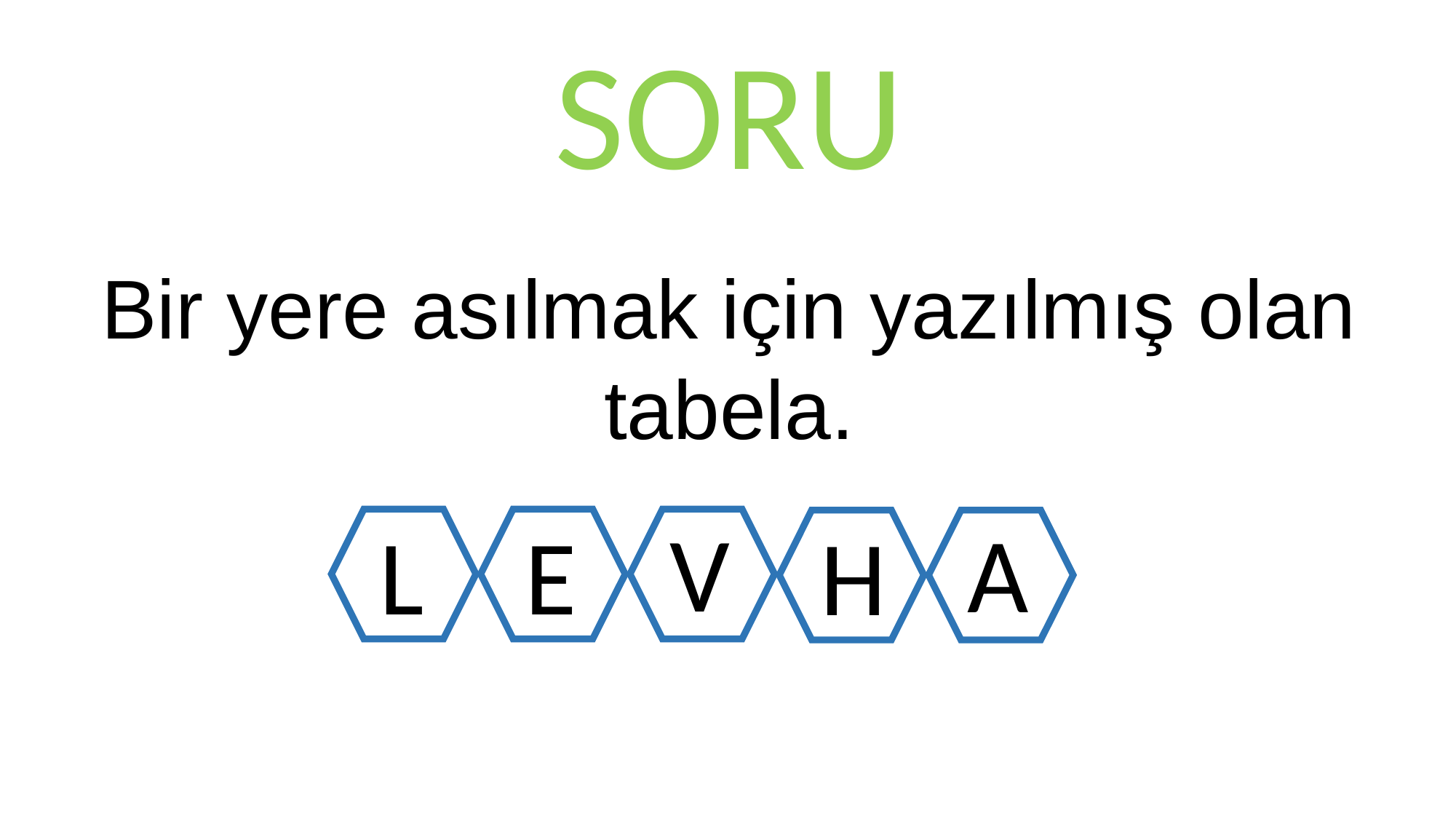

SORU
Bir yere asılmak için yazılmış olan tabela.
V
A
L
E
H